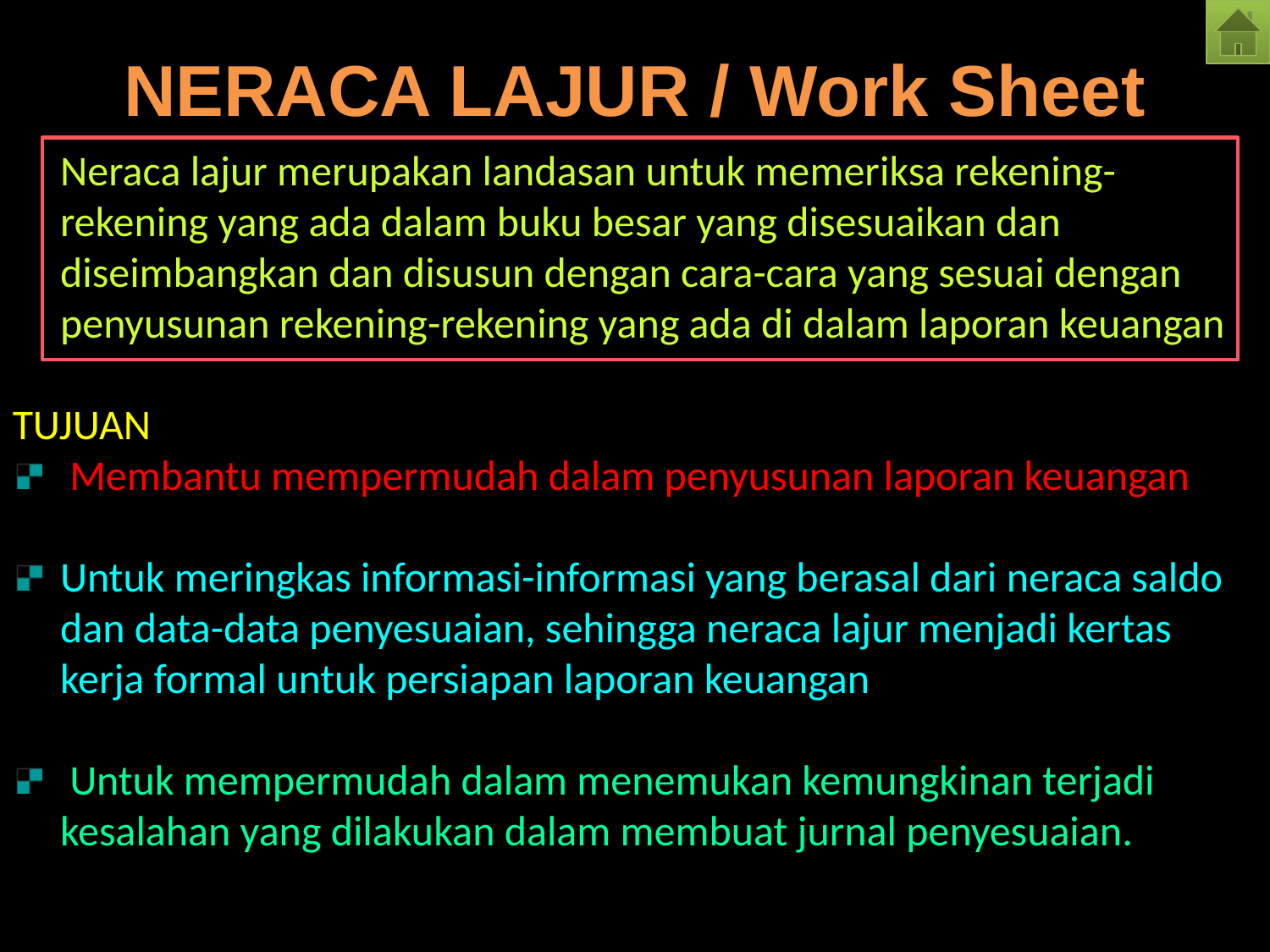

# NERACA LAJUR / Work Sheet
	Neraca lajur merupakan landasan untuk memeriksa rekening-rekening yang ada dalam buku besar yang disesuaikan dan diseimbangkan dan disusun dengan cara-cara yang sesuai dengan penyusunan rekening-rekening yang ada di dalam laporan keuangan

TUJUAN
 Membantu mempermudah dalam penyusunan laporan keuangan

Untuk meringkas informasi-informasi yang berasal dari neraca saldo dan data-data penyesuaian, sehingga neraca lajur menjadi kertas kerja formal untuk persiapan laporan keuangan

 Untuk mempermudah dalam menemukan kemungkinan terjadi kesalahan yang dilakukan dalam membuat jurnal penyesuaian.